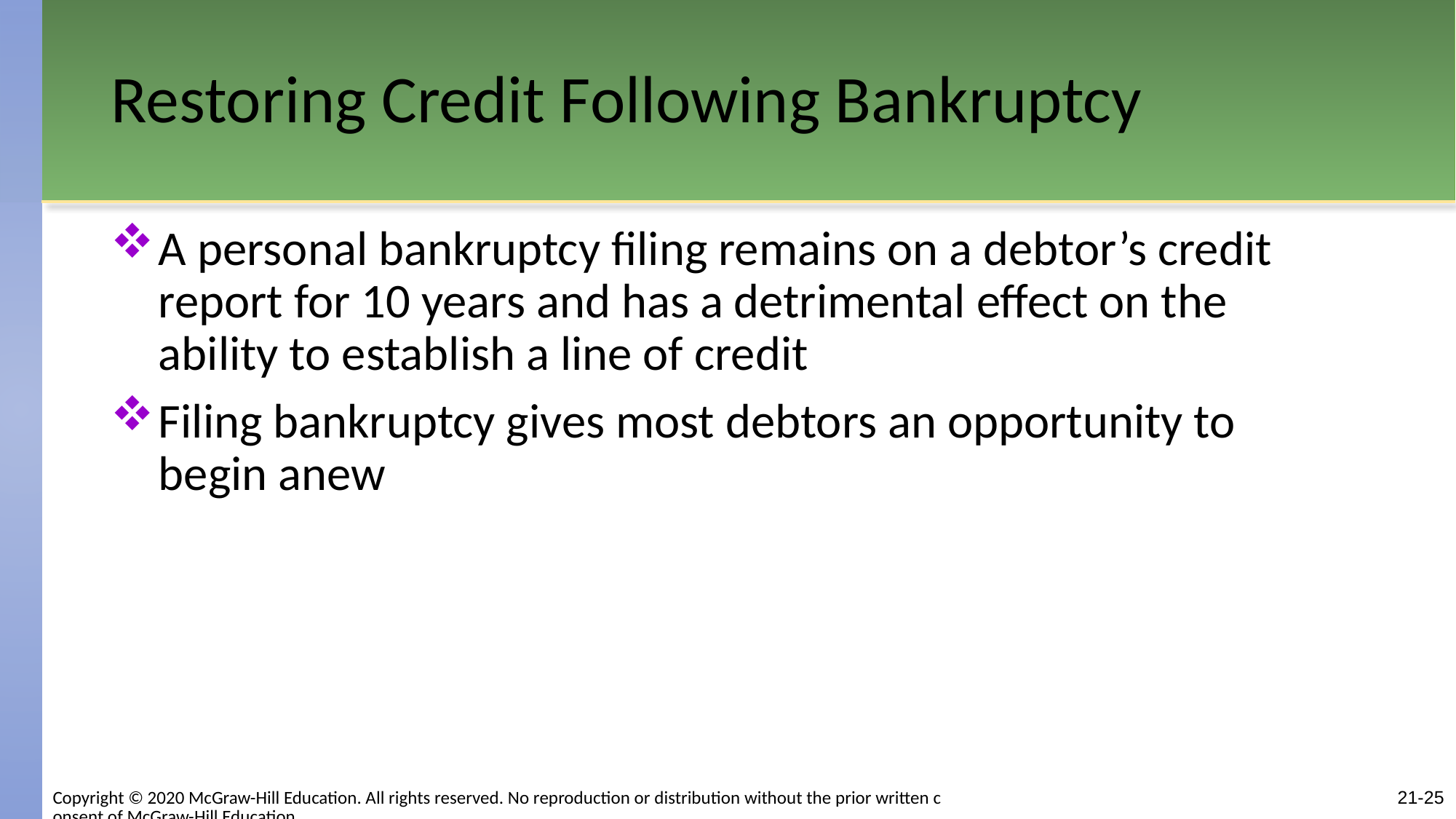

# Restoring Credit Following Bankruptcy
A personal bankruptcy filing remains on a debtor’s credit report for 10 years and has a detrimental effect on the ability to establish a line of credit
Filing bankruptcy gives most debtors an opportunity to begin anew
21-25
Copyright © 2020 McGraw-Hill Education. All rights reserved. No reproduction or distribution without the prior written consent of McGraw-Hill Education.